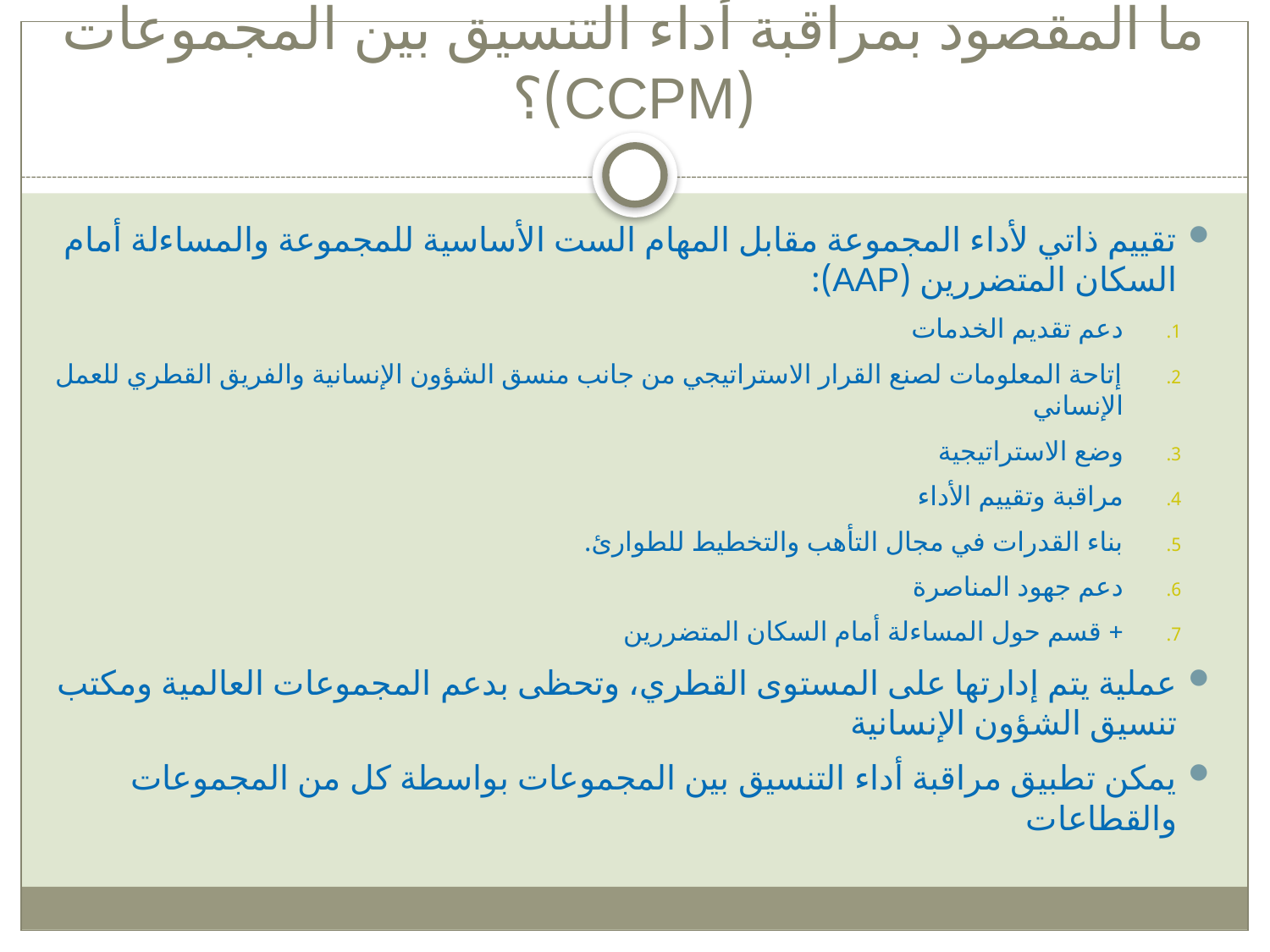

# ما المقصود بمراقبة أداء التنسيق بين المجموعات (CCPM)؟
تقييم ذاتي لأداء المجموعة مقابل المهام الست الأساسية للمجموعة والمساءلة أمام السكان المتضررين (AAP):
دعم تقديم الخدمات
إتاحة المعلومات لصنع القرار الاستراتيجي من جانب منسق الشؤون الإنسانية والفريق القطري للعمل الإنساني
وضع الاستراتيجية
مراقبة وتقييم الأداء
بناء القدرات في مجال التأهب والتخطيط للطوارئ.
دعم جهود المناصرة
+ قسم حول المساءلة أمام السكان المتضررين
عملية يتم إدارتها على المستوى القطري، وتحظى بدعم المجموعات العالمية ومكتب تنسيق الشؤون الإنسانية
يمكن تطبيق مراقبة أداء التنسيق بين المجموعات بواسطة كل من المجموعات والقطاعات